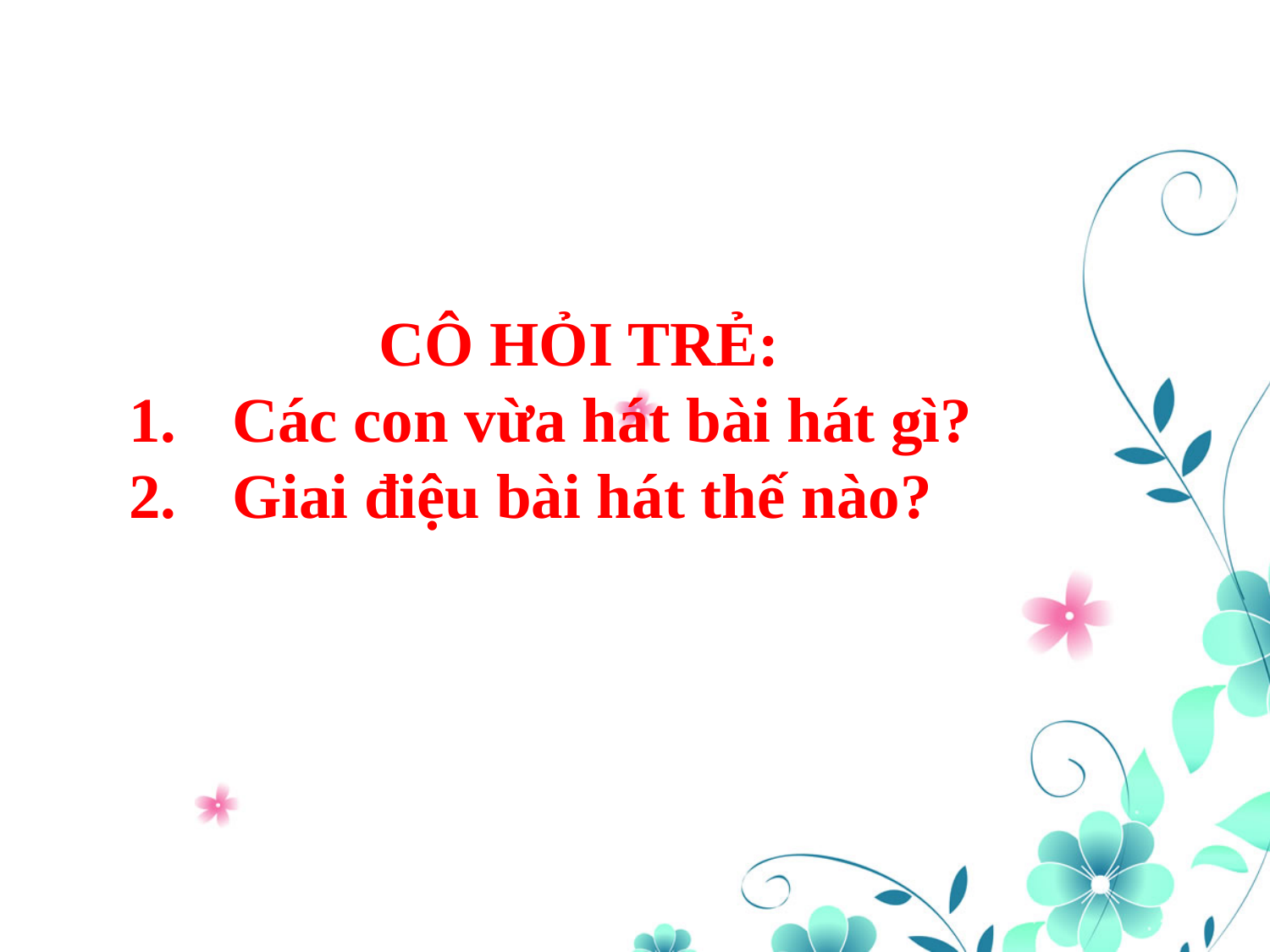

CÔ HỎI TRẺ:
Các con vừa hát bài hát gì?
Giai điệu bài hát thế nào?